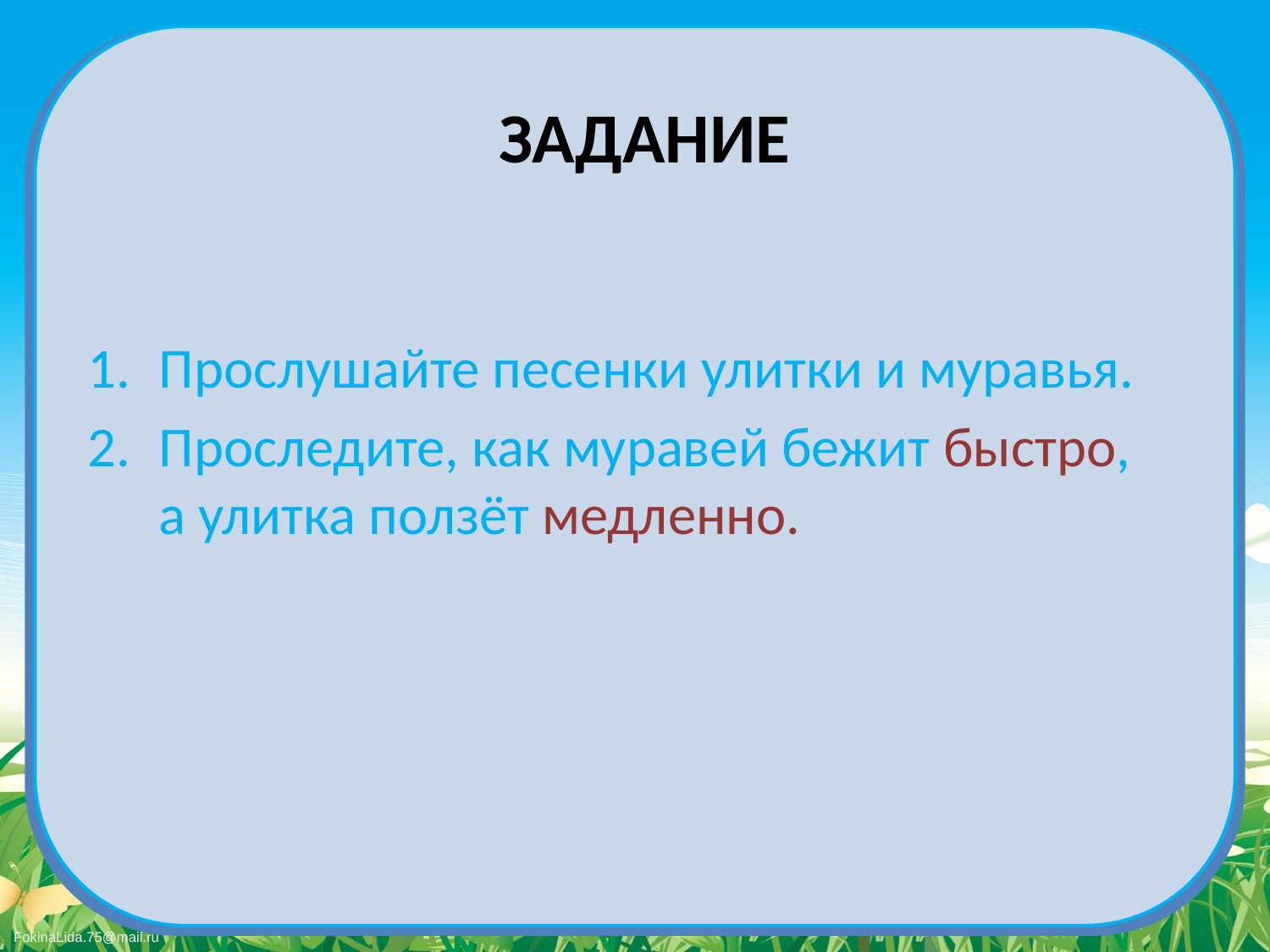

# задание
Прослушайте песенки улитки и муравья.
Проследите, как муравей бежит быстро, а улитка ползёт медленно.